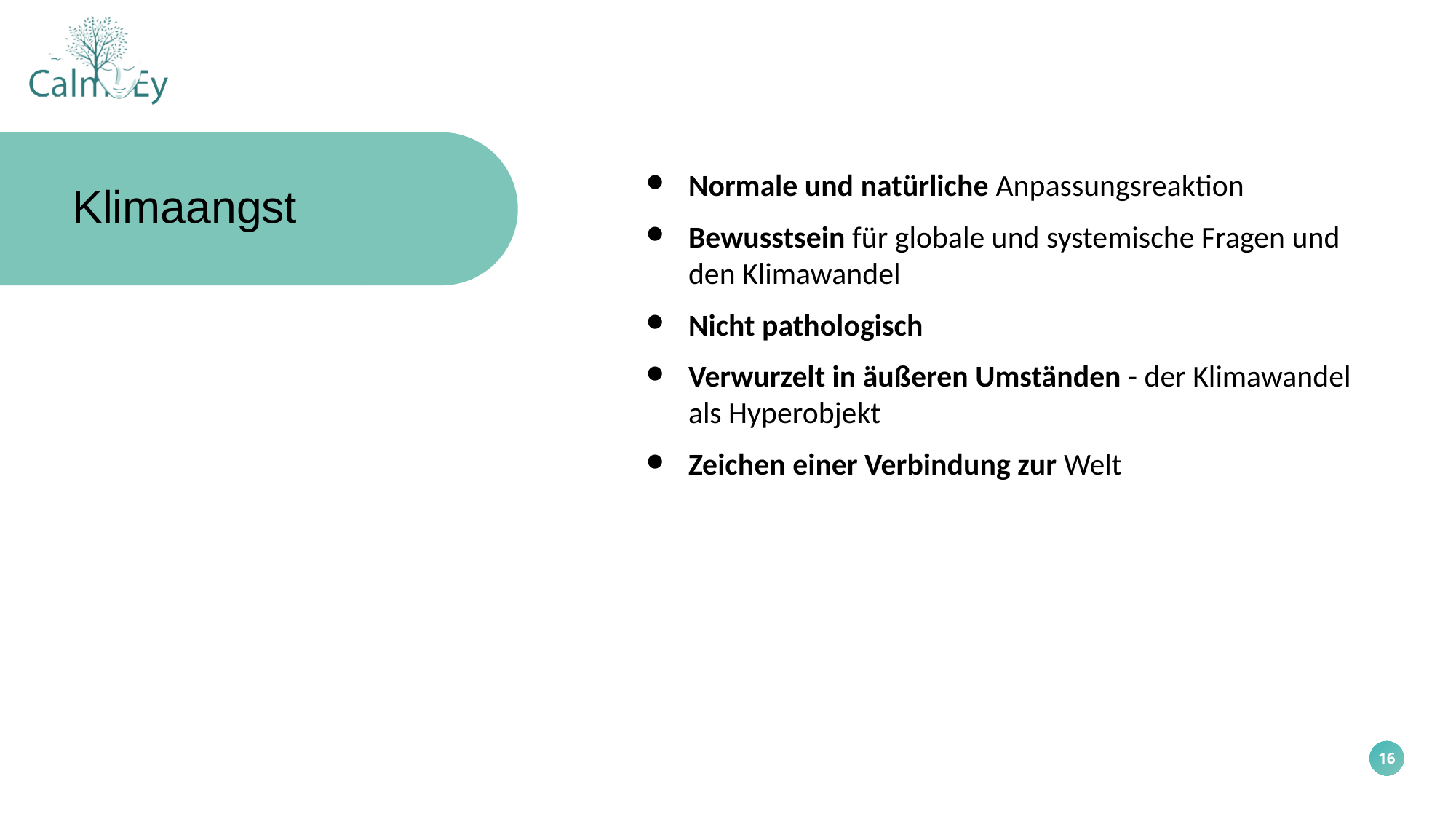

Normale und natürliche Anpassungsreaktion
Bewusstsein für globale und systemische Fragen und den Klimawandel
Nicht pathologisch
Verwurzelt in äußeren Umständen - der Klimawandel als Hyperobjekt
Zeichen einer Verbindung zur Welt
Klimaangst